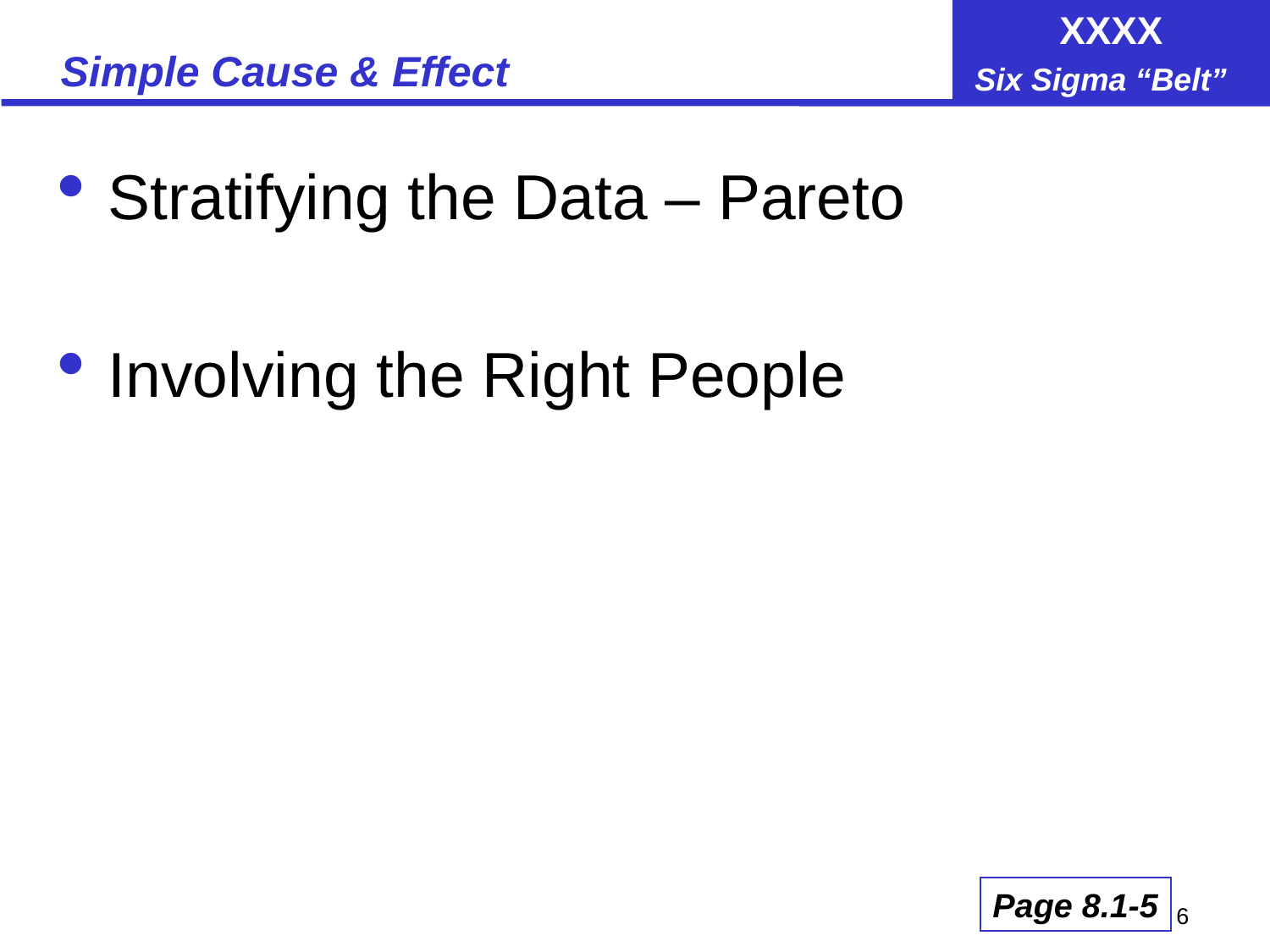

# Simple Cause & Effect
Stratifying the Data – Pareto

Involving the Right People
Page 8.1-5